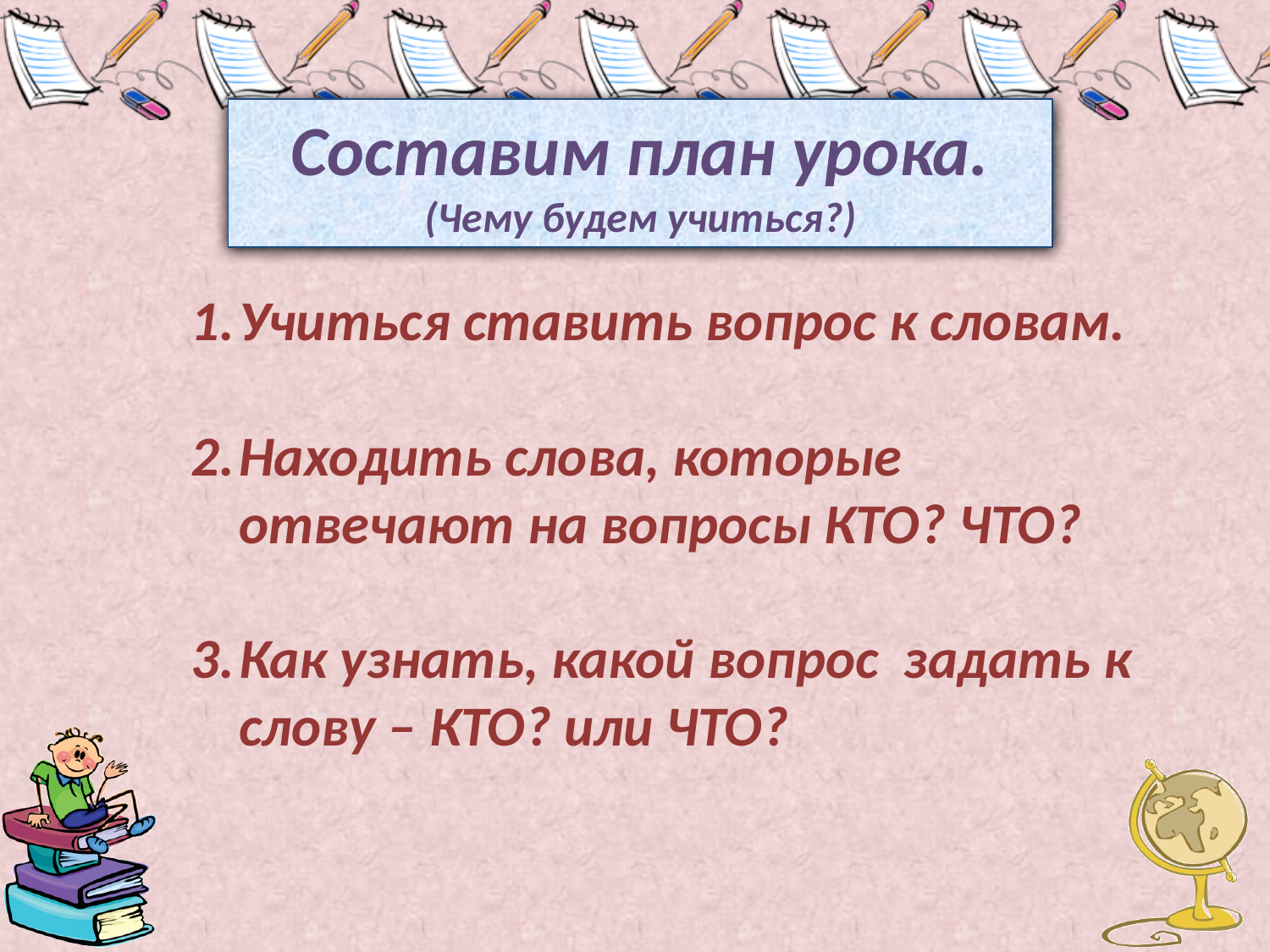

Составим план урока.
(Чему будем учиться?)
Учиться ставить вопрос к словам.

Находить слова, которые отвечают на вопросы КТО? ЧТО?

Как узнать, какой вопрос  задать к слову – КТО? или ЧТО?